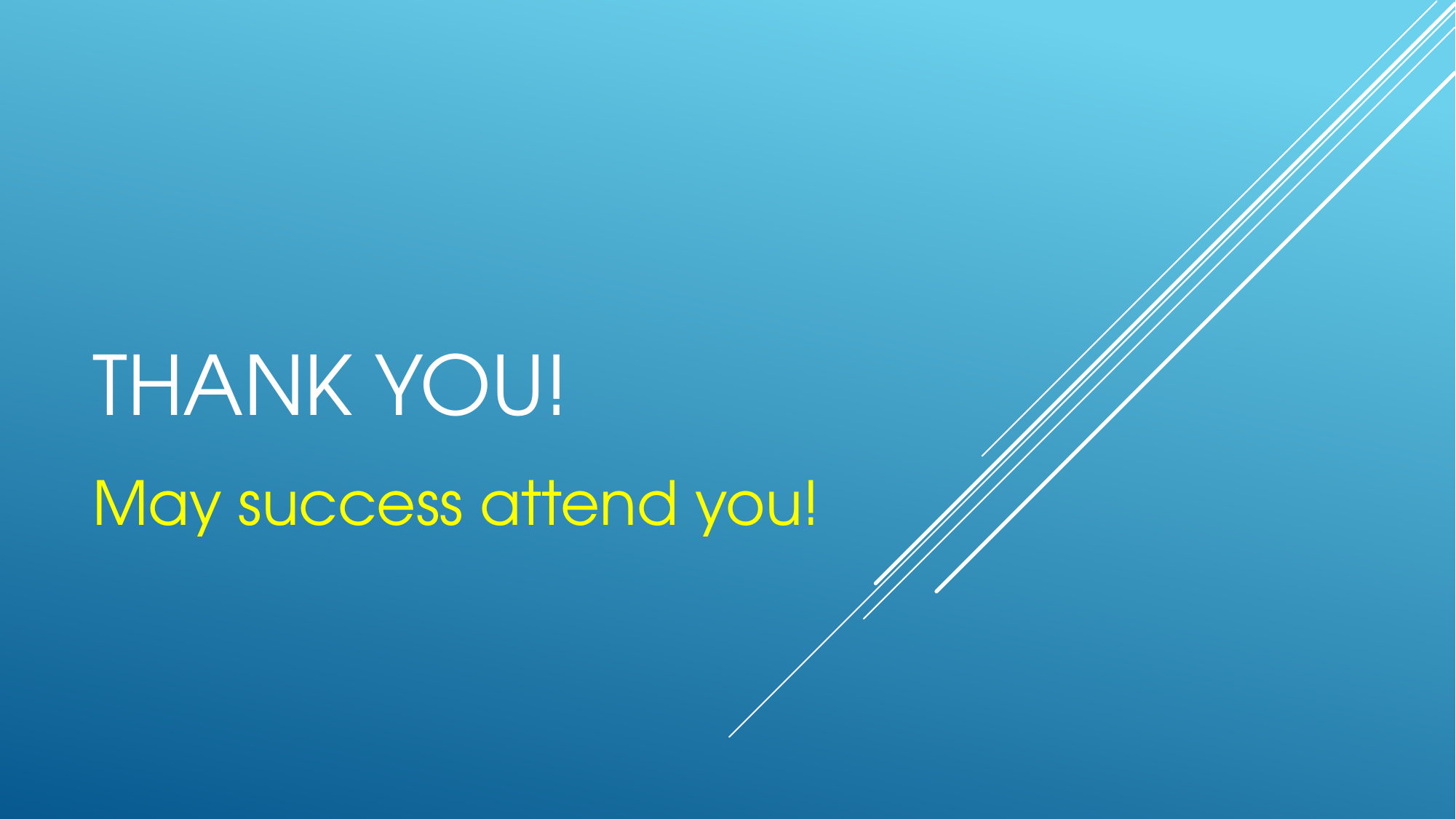

# Thank you!
May success attend you!